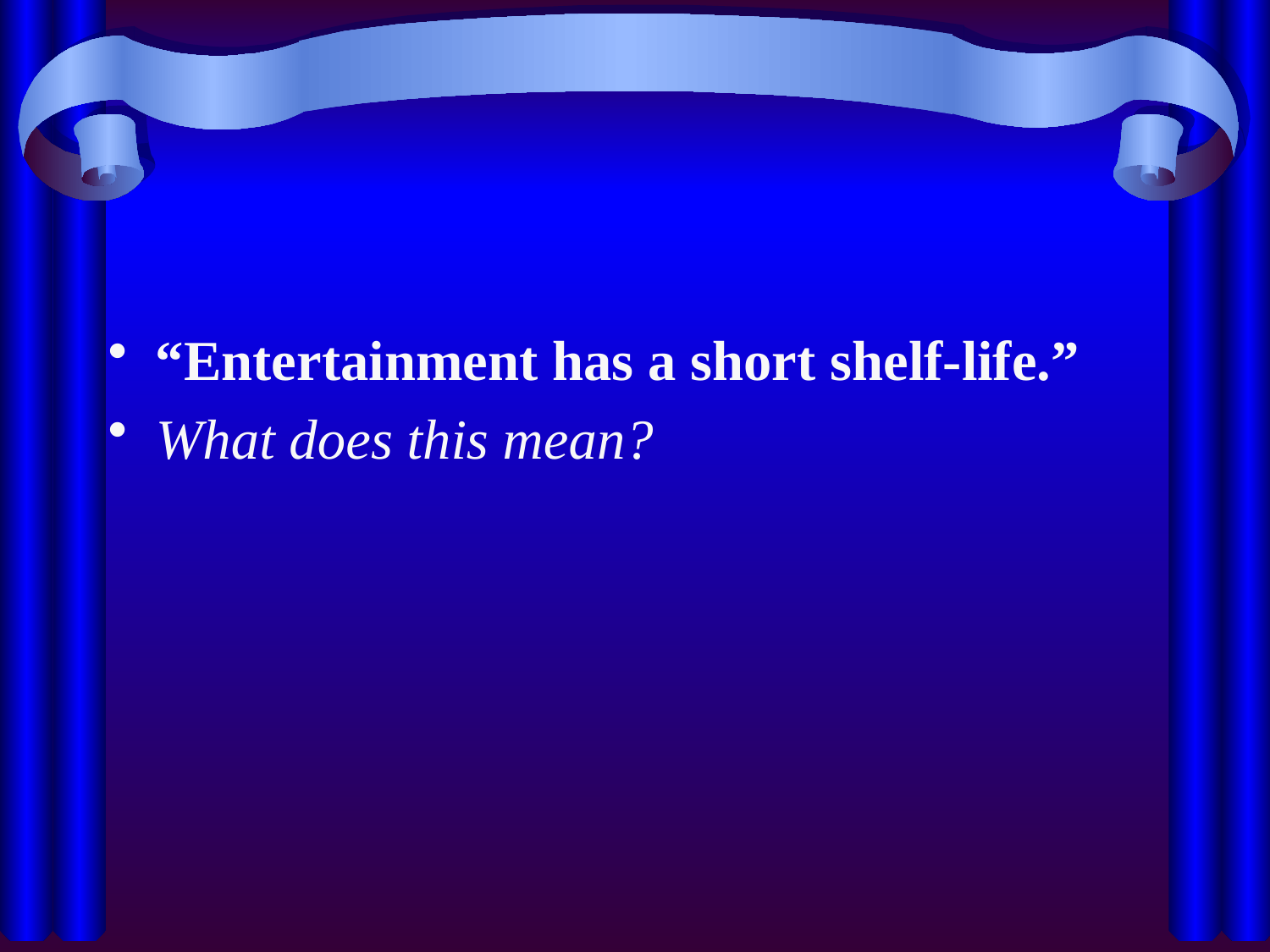

#
“Entertainment has a short shelf-life.”
What does this mean?